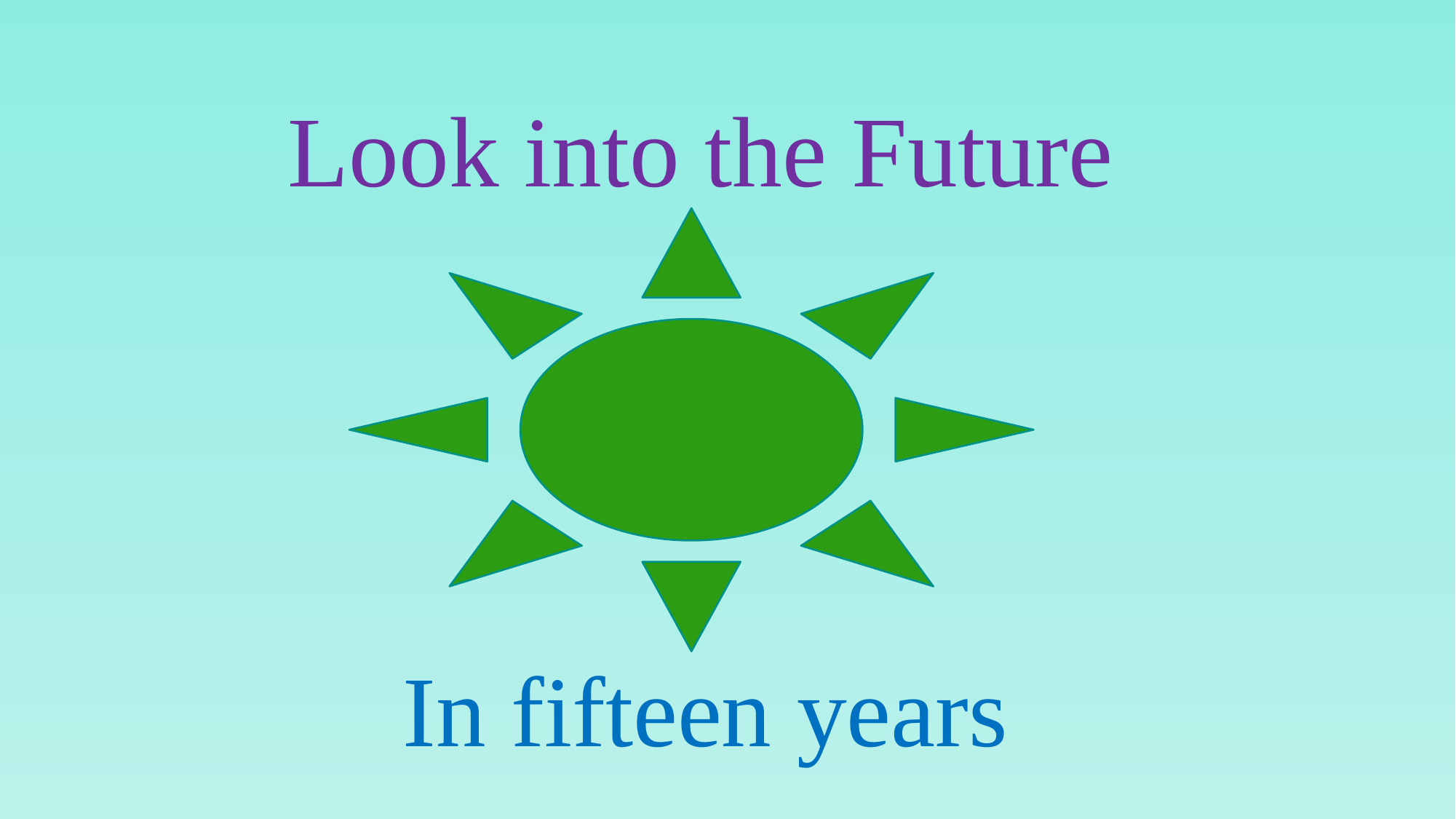

Look into the Future

In fifteen years